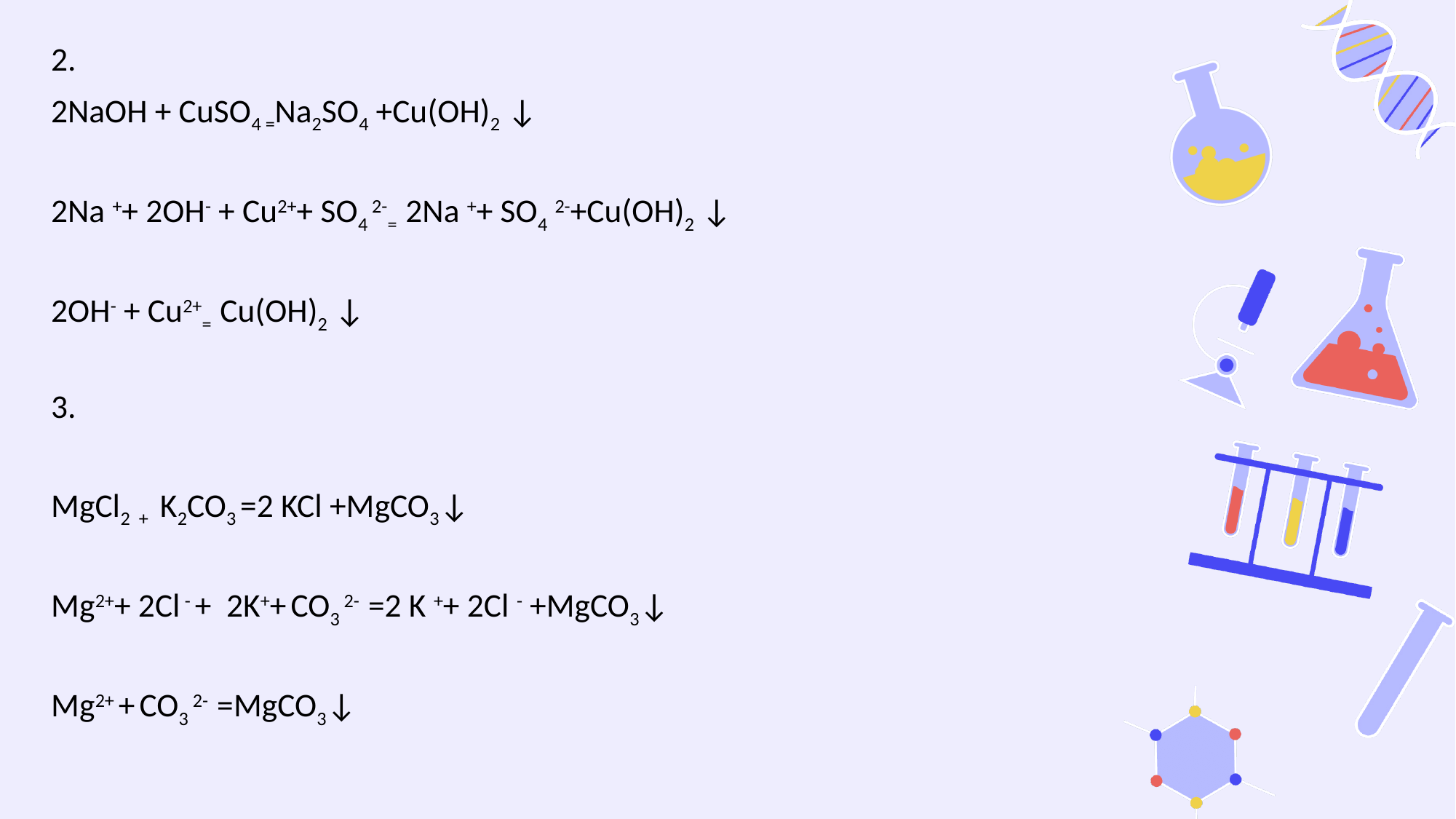

2.
2NaOH + CuSO4 =Na2SO4 +Cu(OH)2 ↓

2Na ++ 2OH- + Cu2++ SO4 2-=  2Na ++ SO4 2-+Cu(OH)2 ↓

2OH- + Cu2+=  Cu(OH)2 ↓

3.

MgCl2  +  K2CO3 =2 KCl +MgCO3↓

Mg2++ 2Cl - +  2K++ CO3 2-  =2 K ++ 2Cl - +MgCO3↓

Mg2+ + CO3 2-  =MgCO3↓